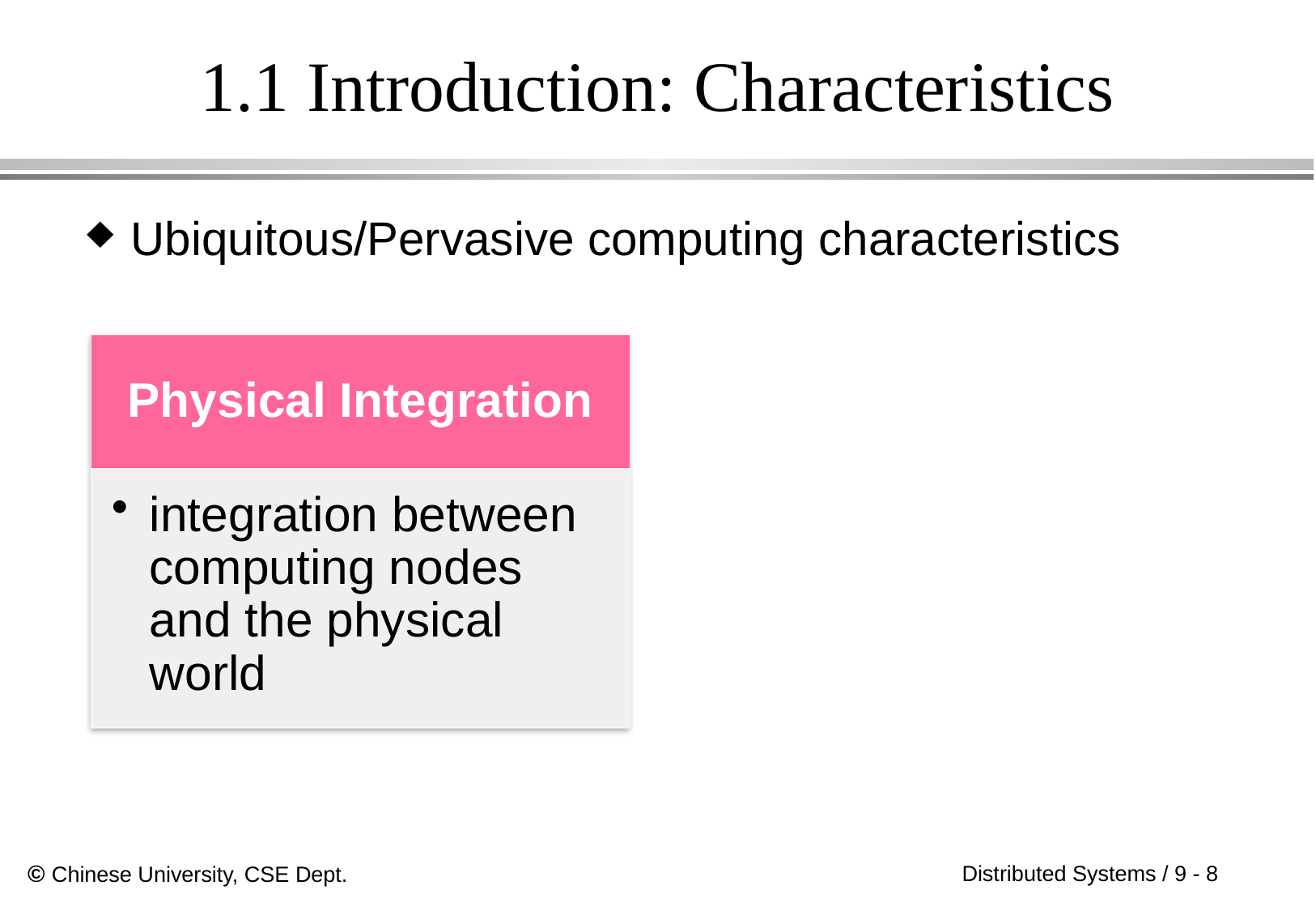

# 1.1 Introduction: Characteristics
Ubiquitous/Pervasive computing characteristics

Physical Integration
integration between computing nodes and the physical world
Instantaneous Interoperation
devices interoperate spontaneously in changing environments